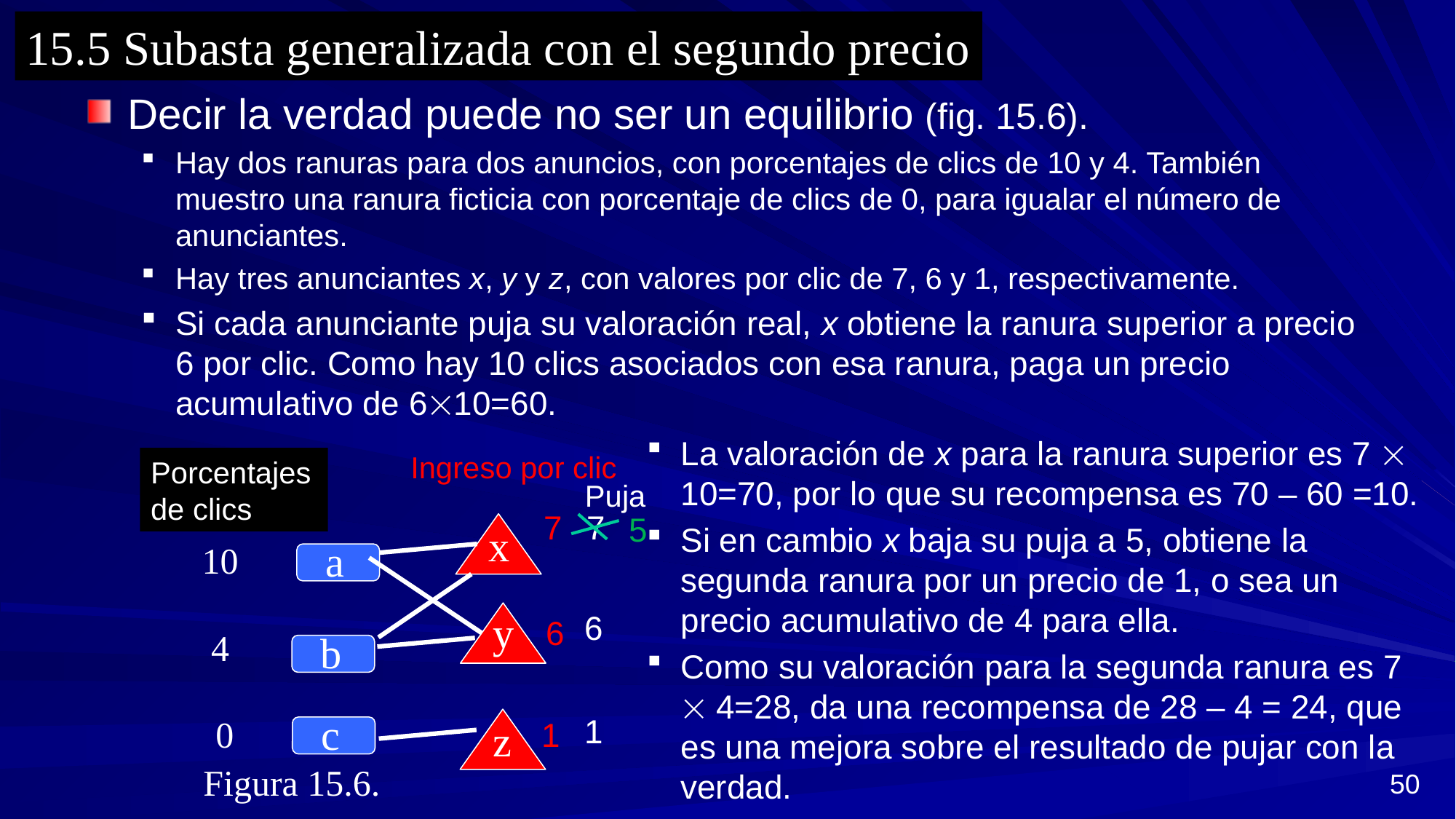

15.5 Subasta generalizada con el segundo precio
Decir la verdad puede no ser un equilibrio (fig. 15.6).
Hay dos ranuras para dos anuncios, con porcentajes de clics de 10 y 4. También muestro una ranura ficticia con porcentaje de clics de 0, para igualar el número de anunciantes.
Hay tres anunciantes x, y y z, con valores por clic de 7, 6 y 1, respectivamente.
Si cada anunciante puja su valoración real, x obtiene la ranura superior a precio 6 por clic. Como hay 10 clics asociados con esa ranura, paga un precio acumulativo de 6×10=60.
La valoración de x para la ranura superior es 7 × 10=70, por lo que su recompensa es 70 – 60 =10.
Si en cambio x baja su puja a 5, obtiene la segunda ranura por un precio de 1, o sea un precio acumulativo de 4 para ella.
Como su valoración para la segunda ranura es 7 × 4=28, da una recompensa de 28 – 4 = 24, que es una mejora sobre el resultado de pujar con la verdad.
Ingreso por clic
Porcentajes de clics
Puja
7
7
5

x
a
10

y
6

6
 4
b

c
1
 0
1
z

Figura 15.6.
50